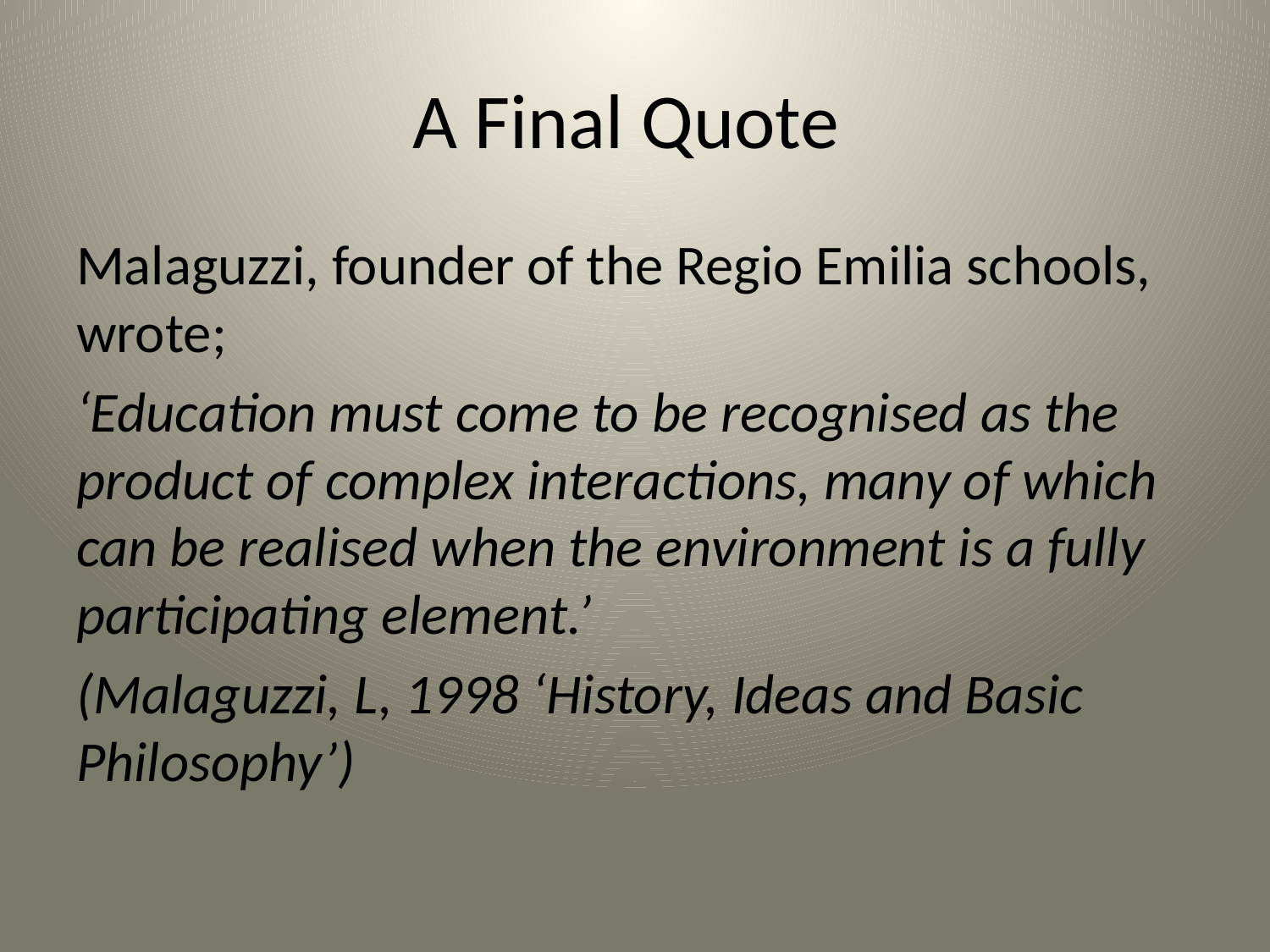

# A Final Quote
Malaguzzi, founder of the Regio Emilia schools, wrote;
‘Education must come to be recognised as the product of complex interactions, many of which can be realised when the environment is a fully participating element.’
(Malaguzzi, L, 1998 ‘History, Ideas and Basic Philosophy’)